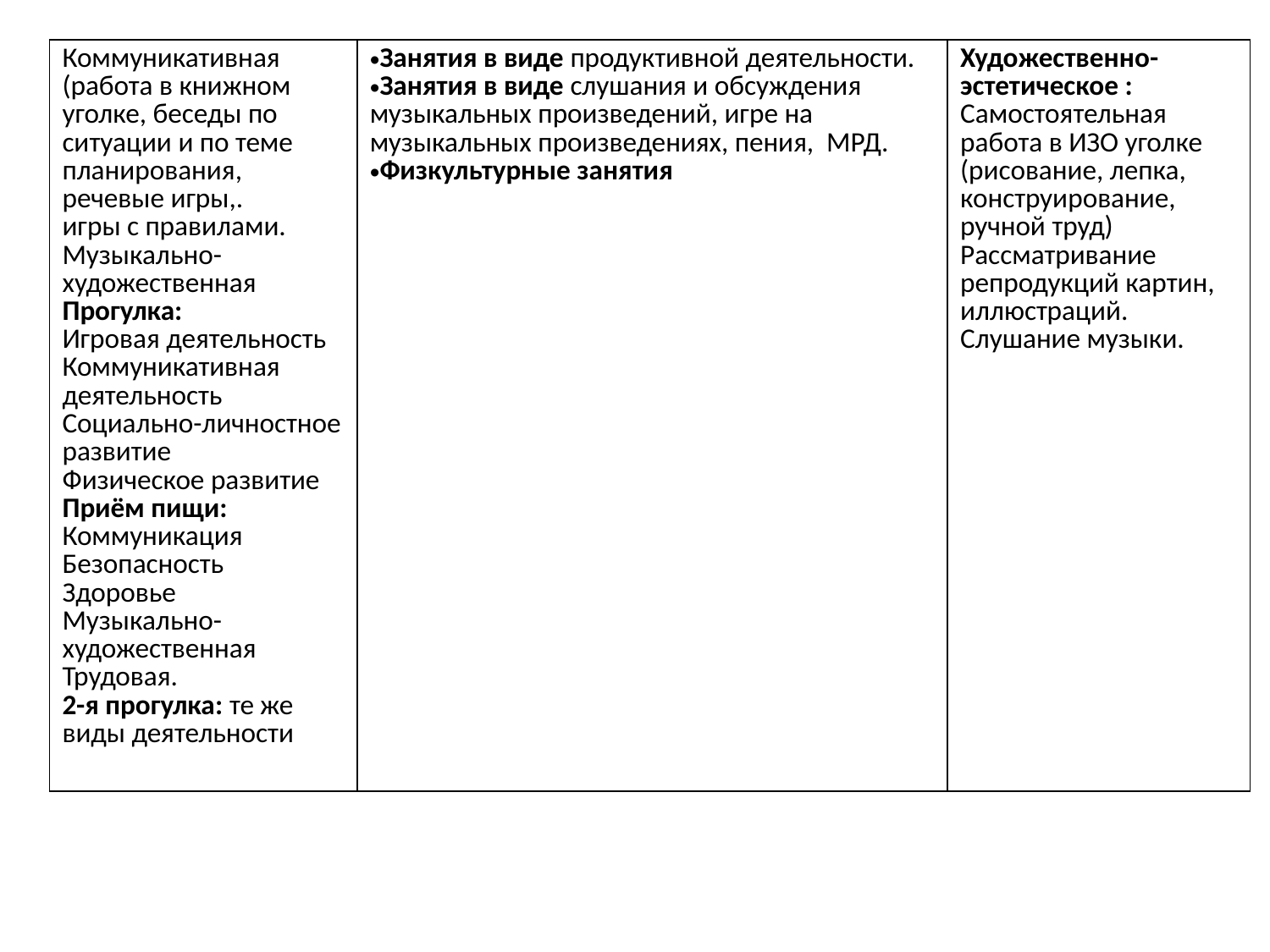

| Коммуникативная (работа в книжном уголке, беседы по ситуации и по теме планирования, речевые игры,. игры с правилами. Музыкально-художественная Прогулка: Игровая деятельность Коммуникативная деятельность Социально-личностное развитие Физическое развитие Приём пищи: Коммуникация Безопасность Здоровье Музыкально-художественная Трудовая. 2-я прогулка: те же виды деятельности | Занятия в виде продуктивной деятельности. Занятия в виде слушания и обсуждения музыкальных произведений, игре на музыкальных произведениях, пения, МРД. Физкультурные занятия | Художественно-эстетическое : Самостоятельная работа в ИЗО уголке (рисование, лепка, конструирование, ручной труд) Рассматривание репродукций картин, иллюстраций. Слушание музыки. |
| --- | --- | --- |